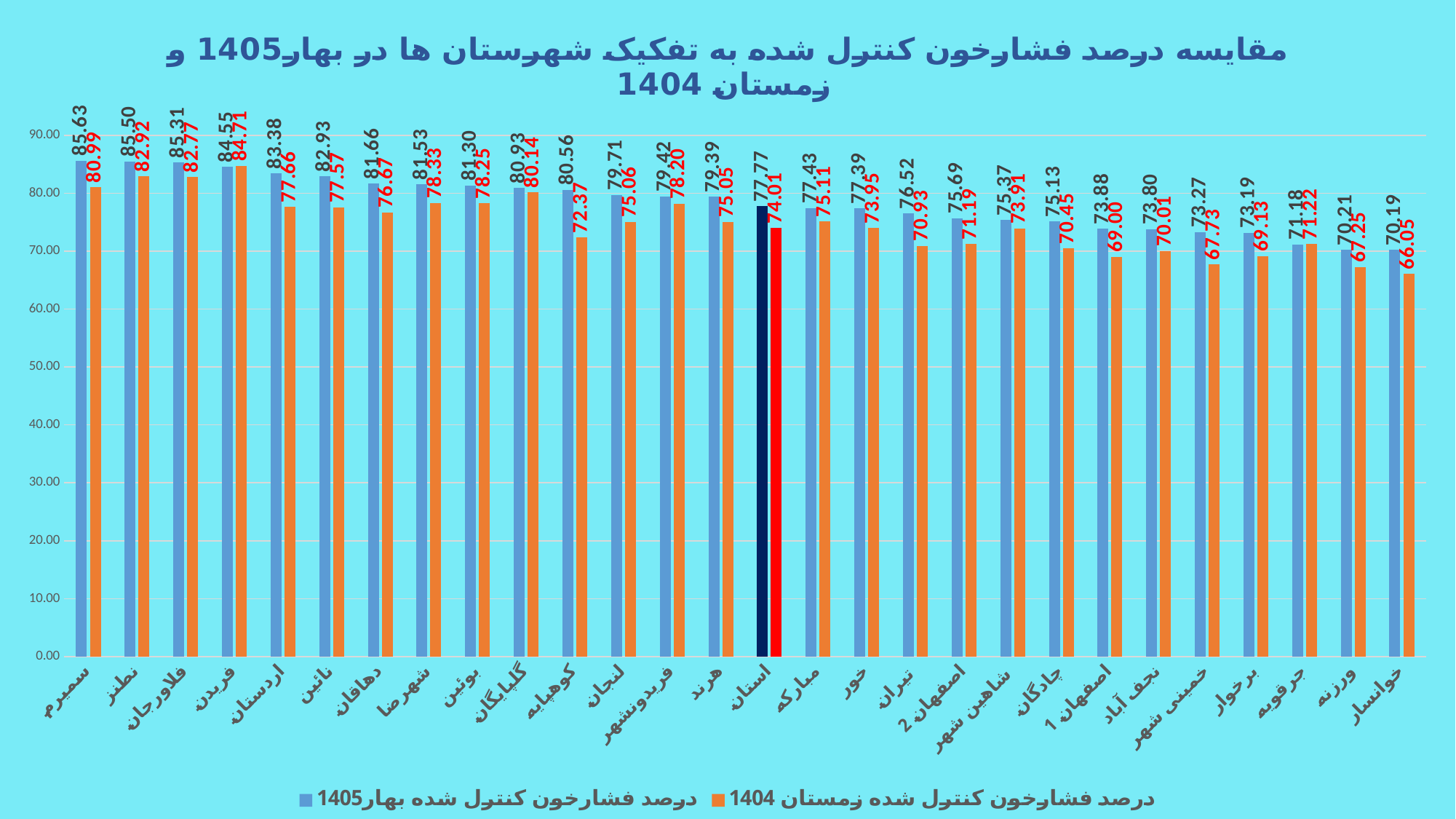

### Chart: مقایسه درصد فشارخون کنترل شده به تفکیک شهرستان ها در بهار1405 و زمستان 1404

| Category | درصد فشارخون کنترل شده بهار1405 | درصد فشارخون کنترل شده زمستان 1404 |
|---|---|---|
| سمیرم | 85.62737642585552 | 80.99211868335652 |
| نطنز | 85.4970124932102 | 82.92383292383292 |
| فلاورجان | 85.31101925597339 | 82.76819114275371 |
| فریدن | 84.55107233733187 | 84.71107544141252 |
| اردستان | 83.3803611738149 | 77.65650080256822 |
| نائین | 82.9302987197724 | 77.57255936675462 |
| دهاقان | 81.6588785046729 | 76.66886979510905 |
| شهرضا | 81.53301290159372 | 78.32754629629629 |
| بوئین | 81.30381303813039 | 78.25242718446603 |
| گلپایگان | 80.9278350515464 | 80.13698630136986 |
| کوهپایه | 80.55555555555556 | 72.36641221374046 |
| لنجان | 79.70651992662998 | 75.05827505827506 |
| فریدونشهر | 79.42157953281423 | 78.1974817760106 |
| هرند | 79.38638542665389 | 75.04873294346979 |
| استان | 77.7689197106934 | 74.00983429880102 |
| مبارکه | 77.43352037082215 | 75.10574018126889 |
| خور | 77.38693467336684 | 73.95498392282958 |
| تیران  | 76.52173913043478 | 70.93382807668522 |
| اصفهان 2 | 75.69485511531639 | 71.19296859569425 |
| شاهین شهر  | 75.36811106436684 | 73.91000233154581 |
| چادگان | 75.12953367875647 | 70.44982698961938 |
| اصفهان 1 | 73.88059701492537 | 69.00169477846825 |
| نجف آباد | 73.79772270596115 | 70.00924214417745 |
| خمینی شهر | 73.26750448833033 | 67.72990886495444 |
| برخوار | 73.1885953439707 | 69.12952437930004 |
| جرقویه | 71.17611212675197 | 71.22015915119363 |
| ورزنه | 70.2127659574468 | 67.25 |
| خوانسار | 70.19047619047619 | 66.05042016806722 |